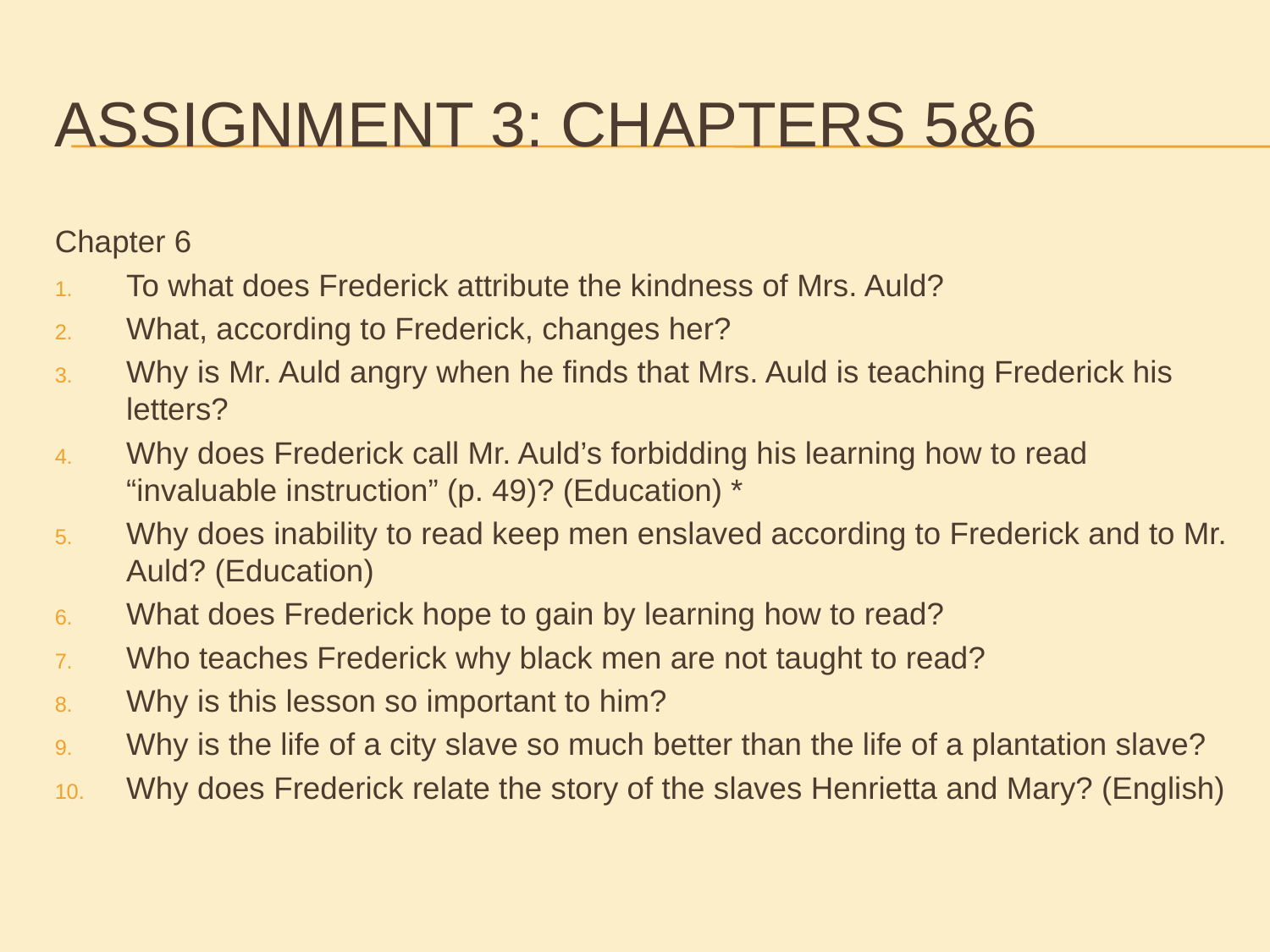

# Assignment 3: Chapters 5&6
Chapter 6
To what does Frederick attribute the kindness of Mrs. Auld?
What, according to Frederick, changes her?
Why is Mr. Auld angry when he finds that Mrs. Auld is teaching Frederick his letters?
Why does Frederick call Mr. Auld’s forbidding his learning how to read “invaluable instruction” (p. 49)? (Education) *
Why does inability to read keep men enslaved according to Frederick and to Mr. Auld? (Education)
What does Frederick hope to gain by learning how to read?
Who teaches Frederick why black men are not taught to read?
Why is this lesson so important to him?
Why is the life of a city slave so much better than the life of a plantation slave?
Why does Frederick relate the story of the slaves Henrietta and Mary? (English)